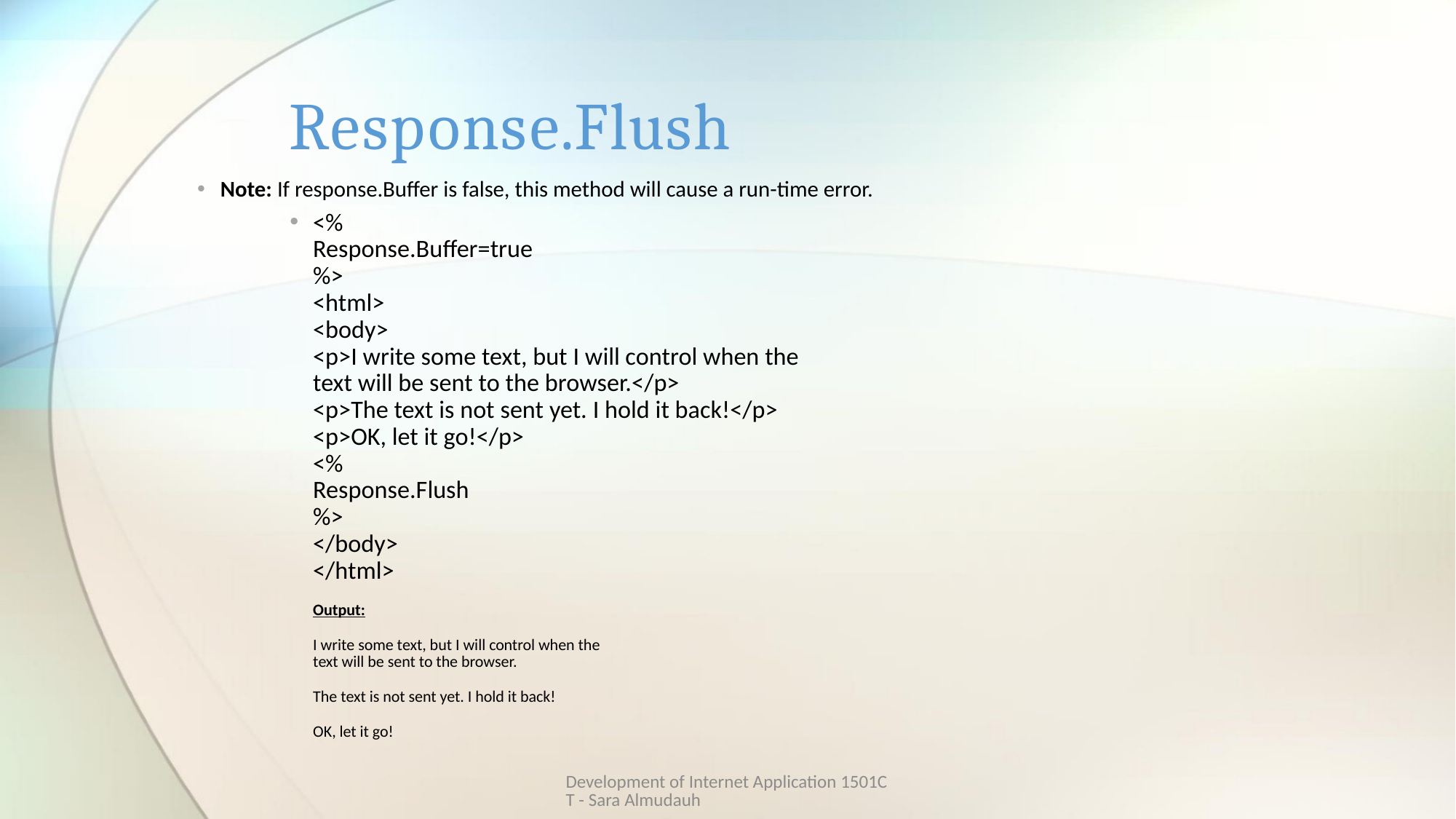

# Response.Flush
Note: If response.Buffer is false, this method will cause a run-time error.
<%
Response.Buffer=true
%>
<html>
<body>
<p>I write some text, but I will control when the
text will be sent to the browser.</p>
<p>The text is not sent yet. I hold it back!</p>
<p>OK, let it go!</p>
<%
Response.Flush
%>
</body>
</html>
Output:
I write some text, but I will control when the
text will be sent to the browser.
The text is not sent yet. I hold it back!
OK, let it go!
Development of Internet Application 1501CT - Sara Almudauh